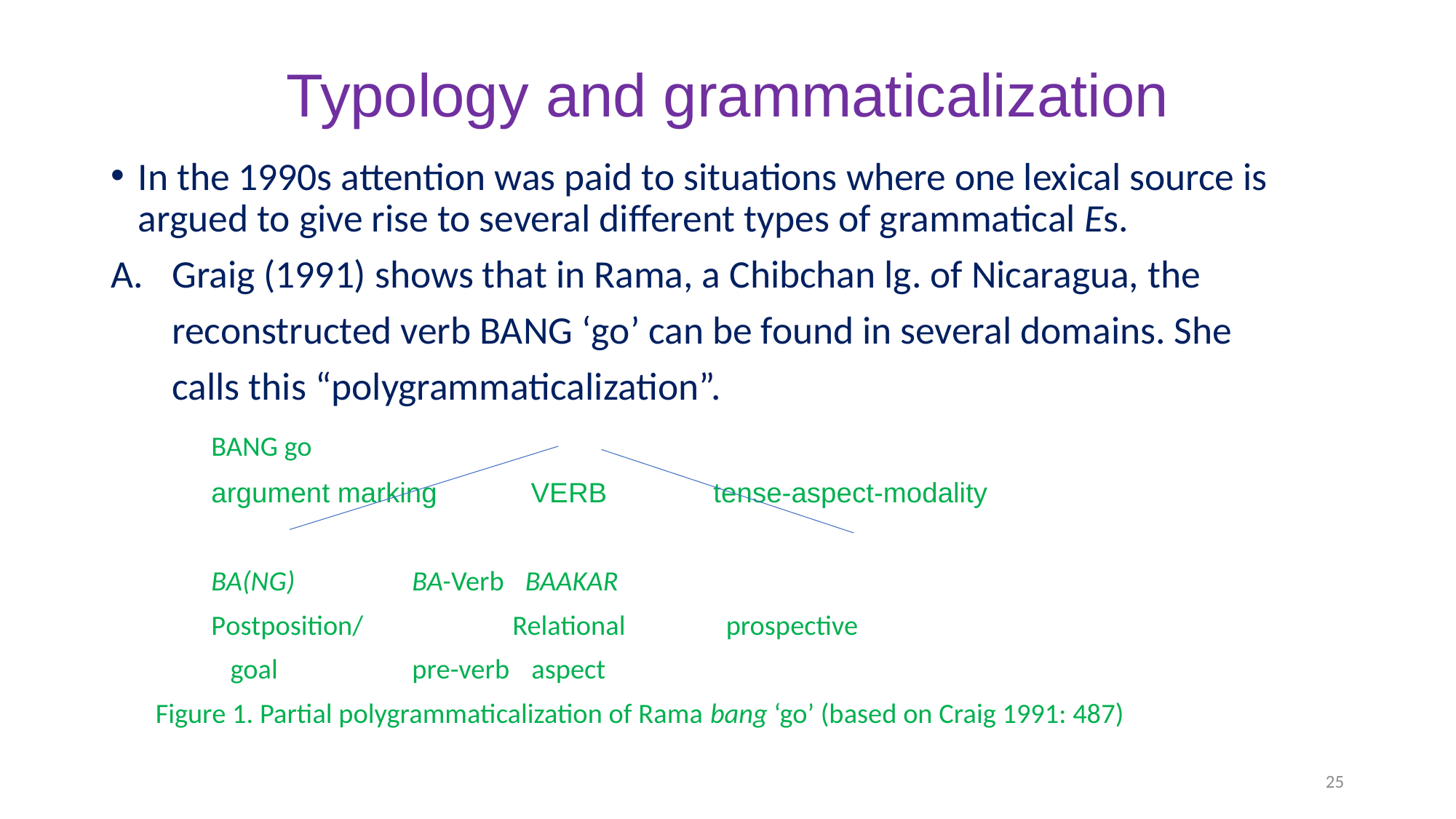

# Typology and grammaticalization
In the 1990s attention was paid to situations where one lexical source is argued to give rise to several different types of grammatical Es.
Graig (1991) shows that in Rama, a Chibchan lg. of Nicaragua, the
       reconstructed verb BANG ‘go’ can be found in several domains. She
       calls this “polygrammaticalization”.
				BANG go
	argument marking            VERB		tense-aspect-modality

	BA(NG)		  	BA-Verb		  BAAKAR
	Postposition/            	Relational	  prospective
 	   goal		  	pre-verb		   aspect
       Figure 1. Partial polygrammaticalization of Rama bang ‘go’ (based on Craig 1991: 487)
25